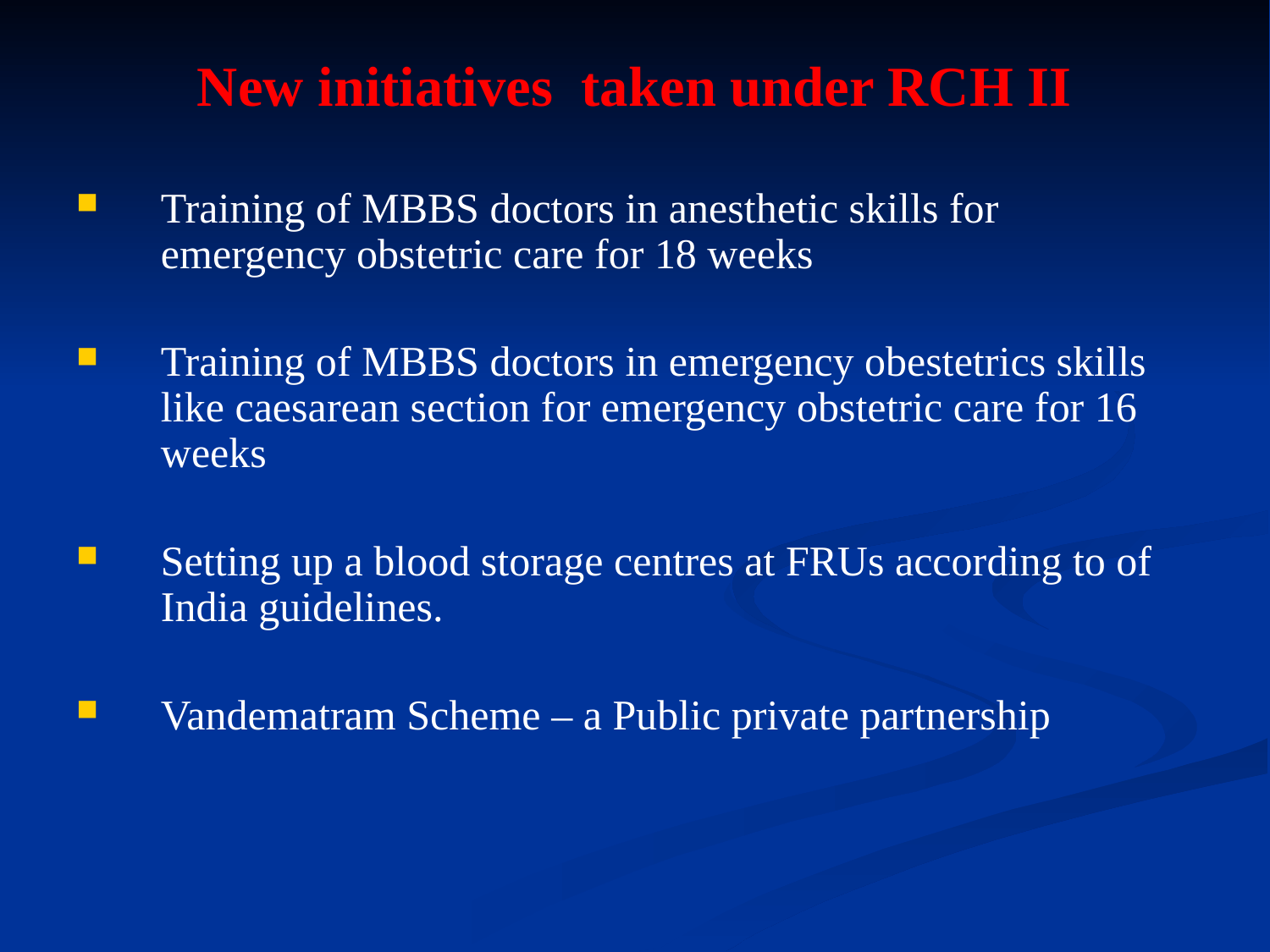

# New initiatives  taken under RCH II
Training of MBBS doctors in anesthetic skills for emergency obstetric care for 18 weeks

Training of MBBS doctors in emergency obestetrics skills  like caesarean section for emergency obstetric care for 16 weeks

Setting up a blood storage centres at FRUs according to of India guidelines.

Vandematram Scheme – a Public private partnership